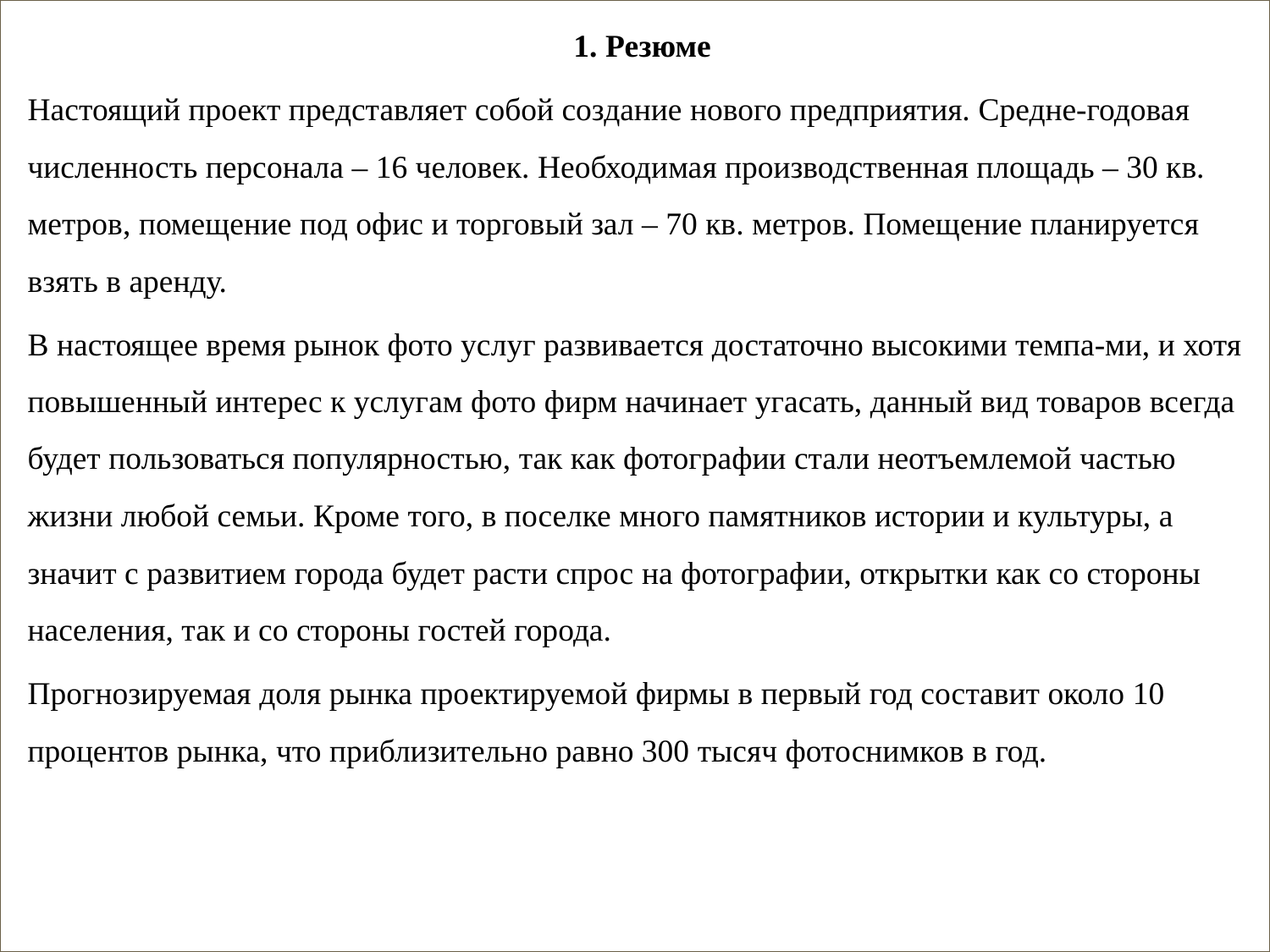

1. Резюме
Настоящий проект представляет собой создание нового предприятия. Средне-годовая численность персонала – 16 человек. Необходимая производственная площадь – 30 кв. метров, помещение под офис и торговый зал – 70 кв. метров. Помещение планируется взять в аренду.
В настоящее время рынок фото услуг развивается достаточно высокими темпа-ми, и хотя повышенный интерес к услугам фото фирм начинает угасать, данный вид товаров всегда будет пользоваться популярностью, так как фотографии стали неотъемлемой частью жизни любой семьи. Кроме того, в поселке много памятников истории и культуры, а значит с развитием города будет расти спрос на фотографии, открытки как со стороны населения, так и со стороны гостей города.
Прогнозируемая доля рынка проектируемой фирмы в первый год составит около 10 процентов рынка, что приблизительно равно 300 тысяч фотоснимков в год.